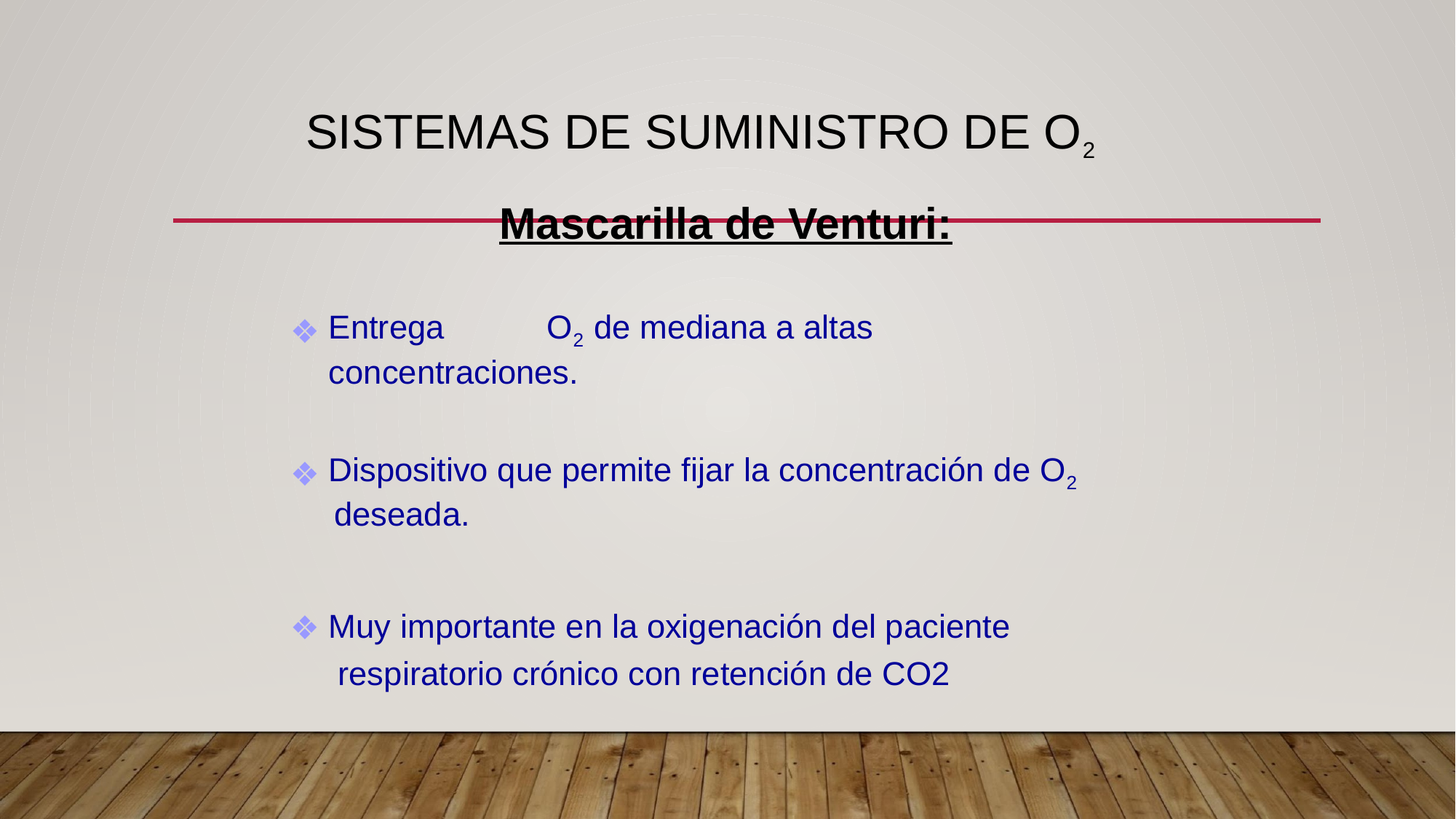

# SISTEMAS DE SUMINISTRO DE O2
Mascarilla de Venturi:

Entrega	O2  de mediana a altas concentraciones.

Dispositivo que permite fijar la concentración de O2  deseada.

Muy importante en la oxigenación del paciente  respiratorio crónico con retención de CO2